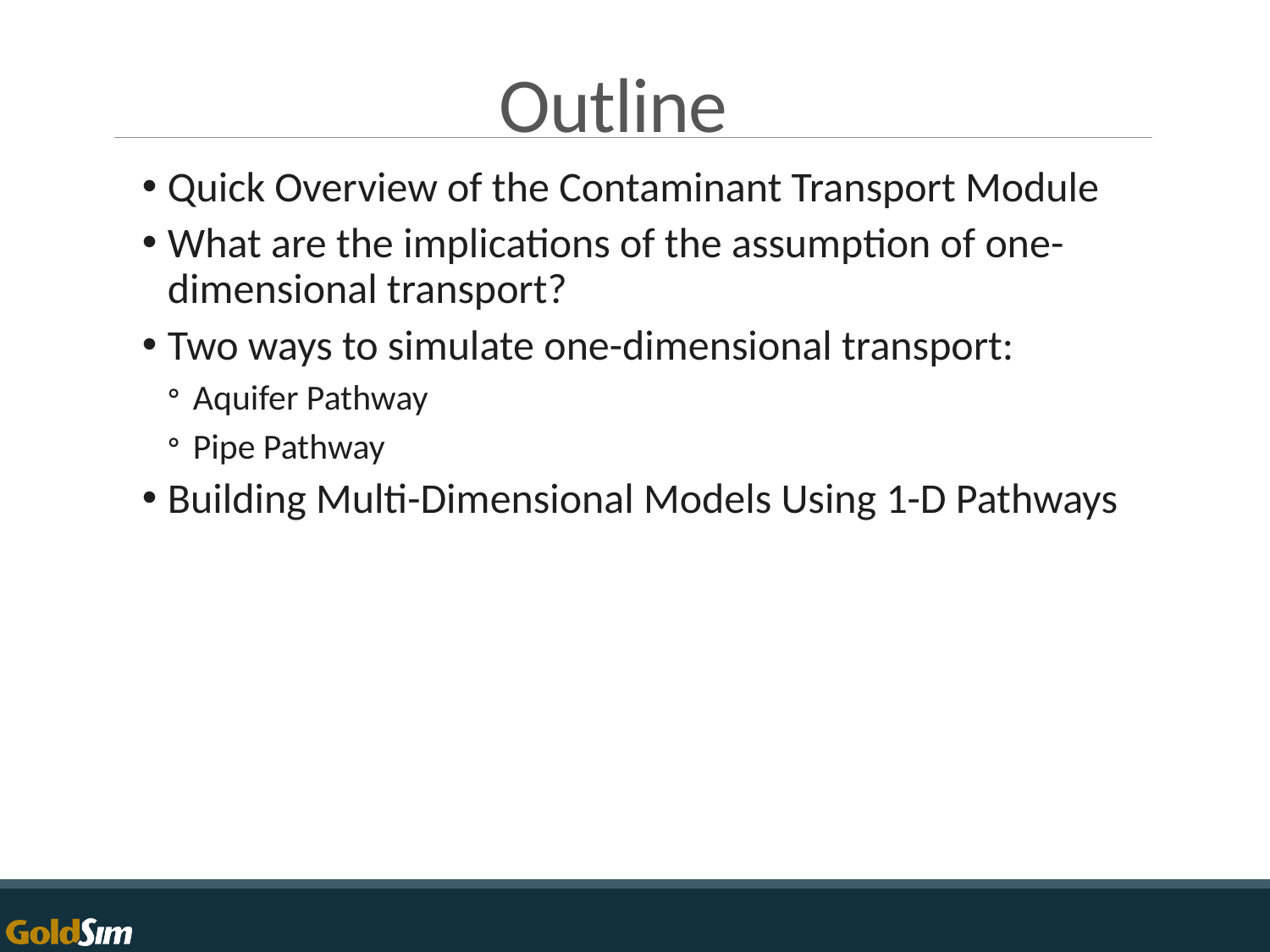

# Outline
Quick Overview of the Contaminant Transport Module
What are the implications of the assumption of one-dimensional transport?
Two ways to simulate one-dimensional transport:
Aquifer Pathway
Pipe Pathway
Building Multi-Dimensional Models Using 1-D Pathways